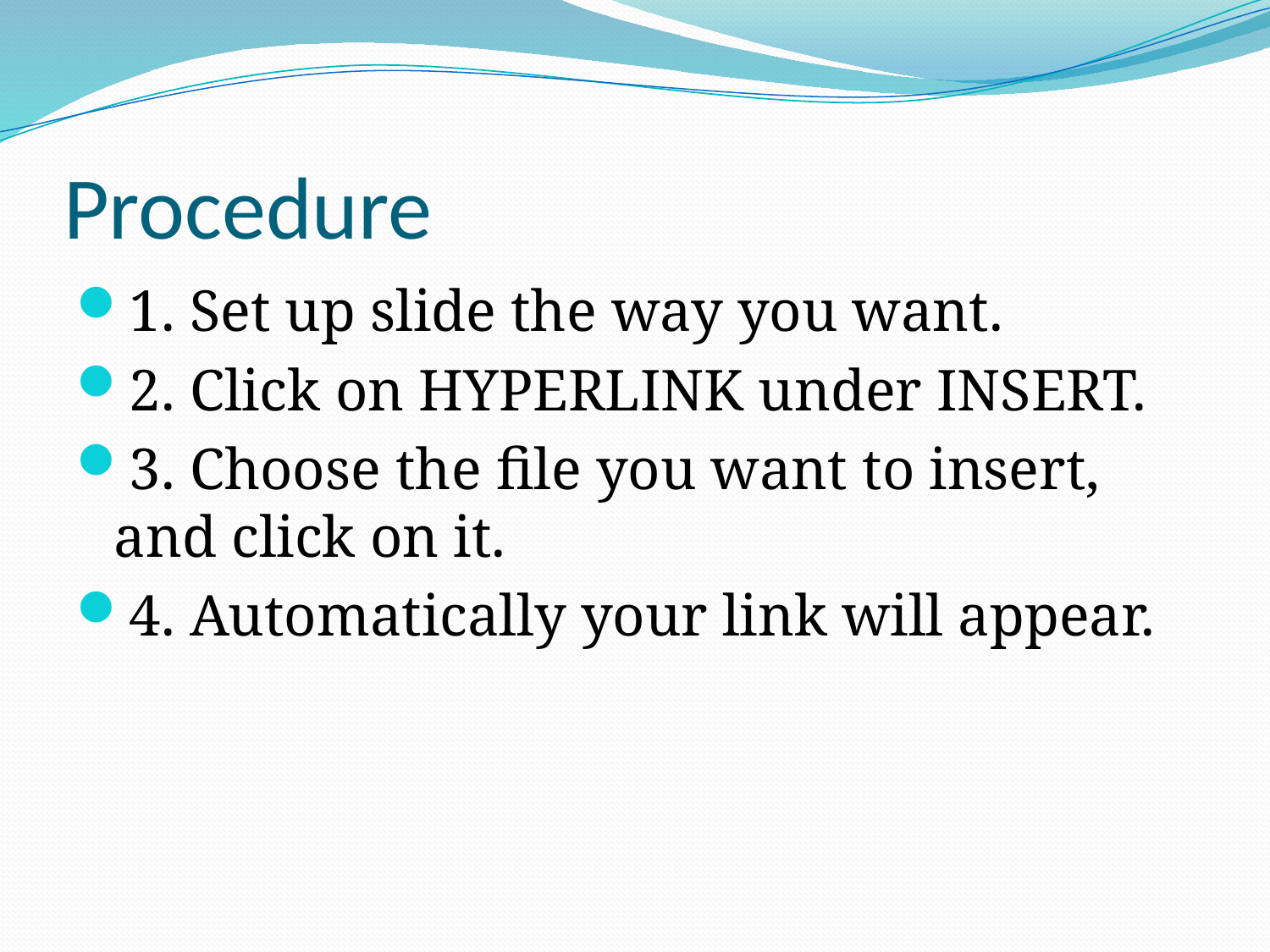

# Procedure
1. Set up slide the way you want.
2. Click on HYPERLINK under INSERT.
3. Choose the file you want to insert, and click on it.
4. Automatically your link will appear.